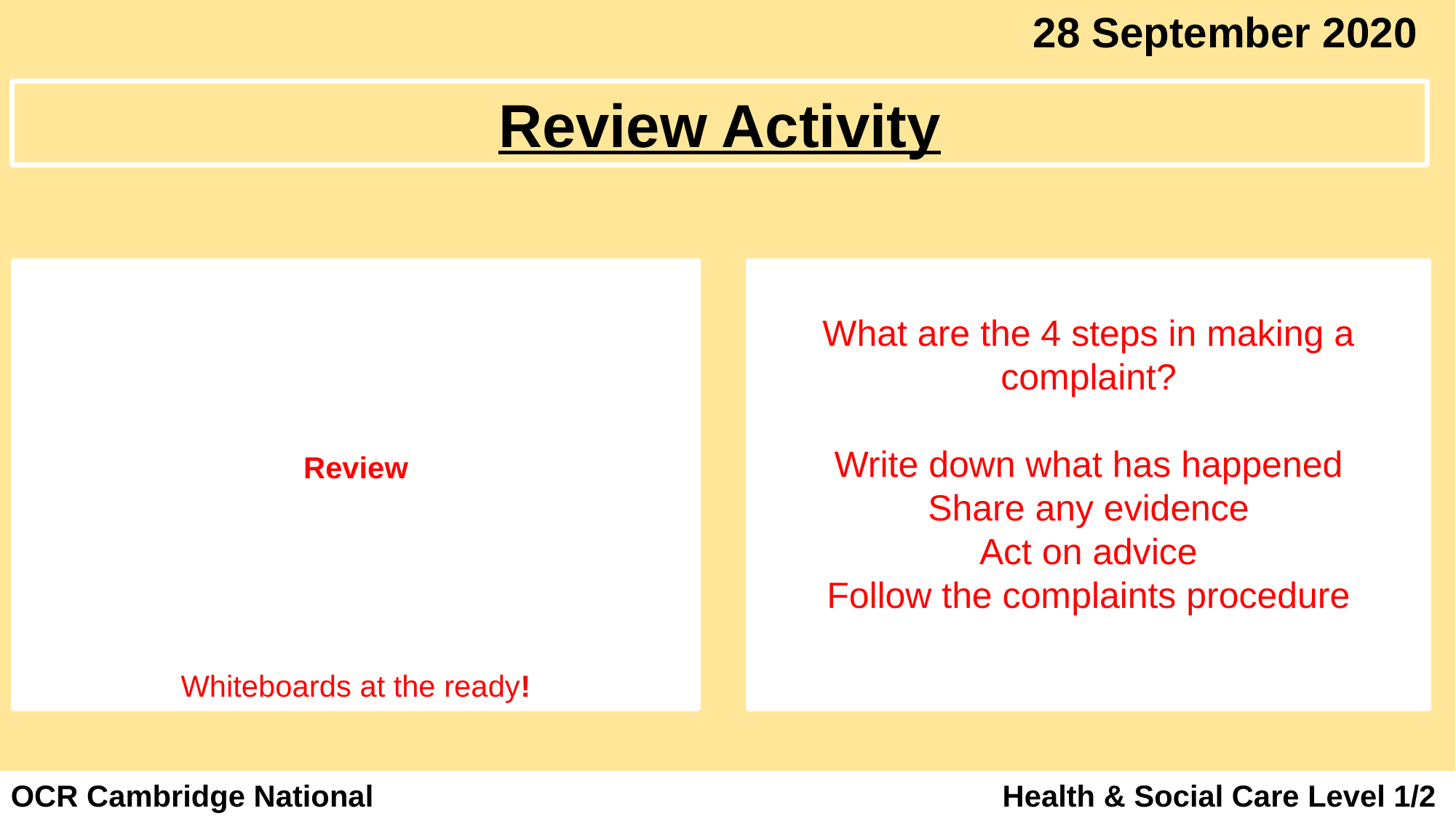

28 September 2020
Review Activity

Review

Whiteboards at the ready!

What are the 4 steps in making a complaint?

Write down what has happened
Share any evidence
Act on advice
Follow the complaints procedure

OCR Cambridge National
	Health & Social Care Level 1/2